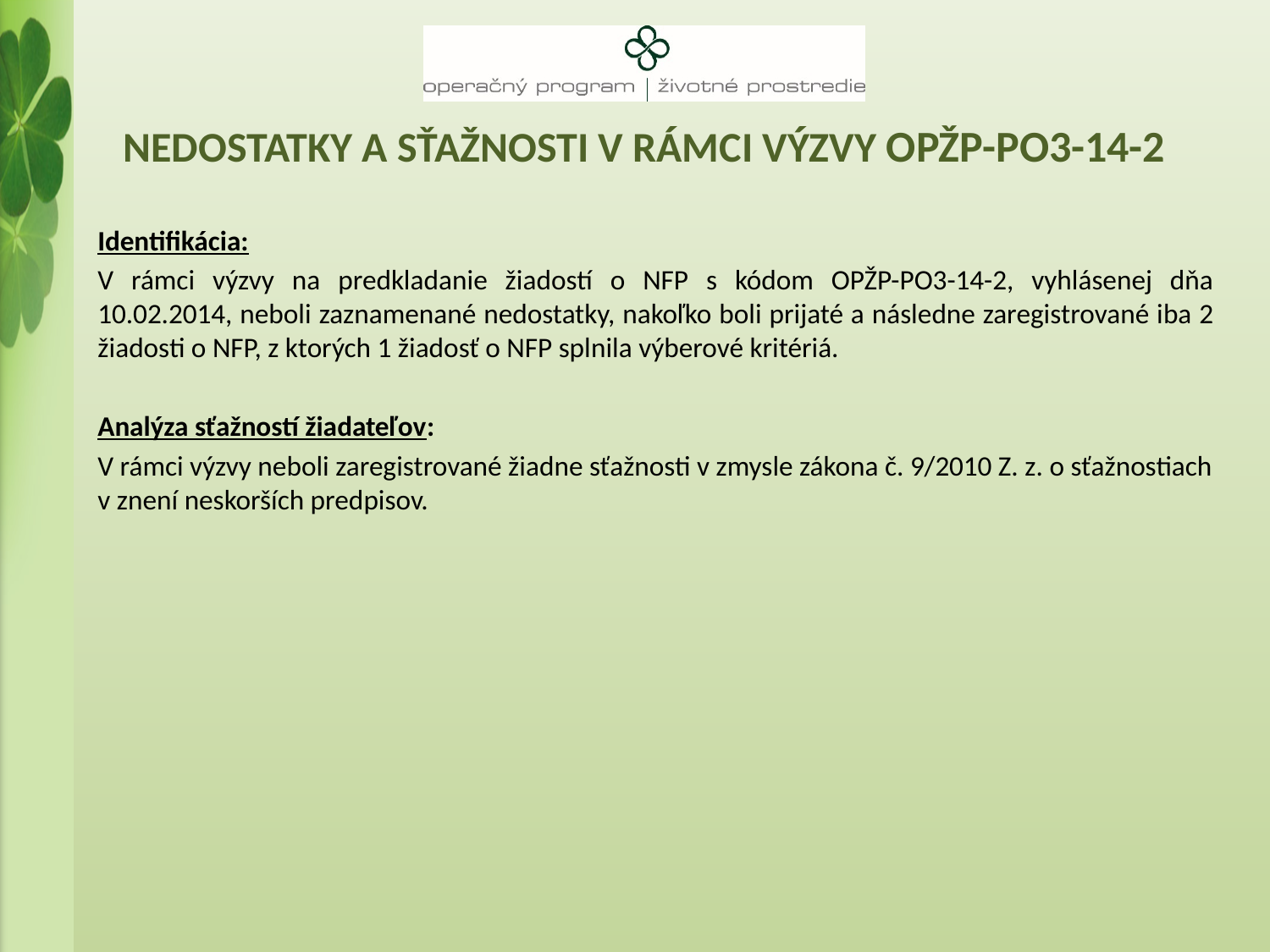

# Nedostatky a Sťažnosti v rámci výzvy OPŽP-PO3-14-2
Identifikácia:
V rámci výzvy na predkladanie žiadostí o NFP s kódom OPŽP-PO3-14-2, vyhlásenej dňa 10.02.2014, neboli zaznamenané nedostatky, nakoľko boli prijaté a následne zaregistrované iba 2 žiadosti o NFP, z ktorých 1 žiadosť o NFP splnila výberové kritériá.

Analýza sťažností žiadateľov:
V rámci výzvy neboli zaregistrované žiadne sťažnosti v zmysle zákona č. 9/2010 Z. z. o sťažnostiach v znení neskorších predpisov.